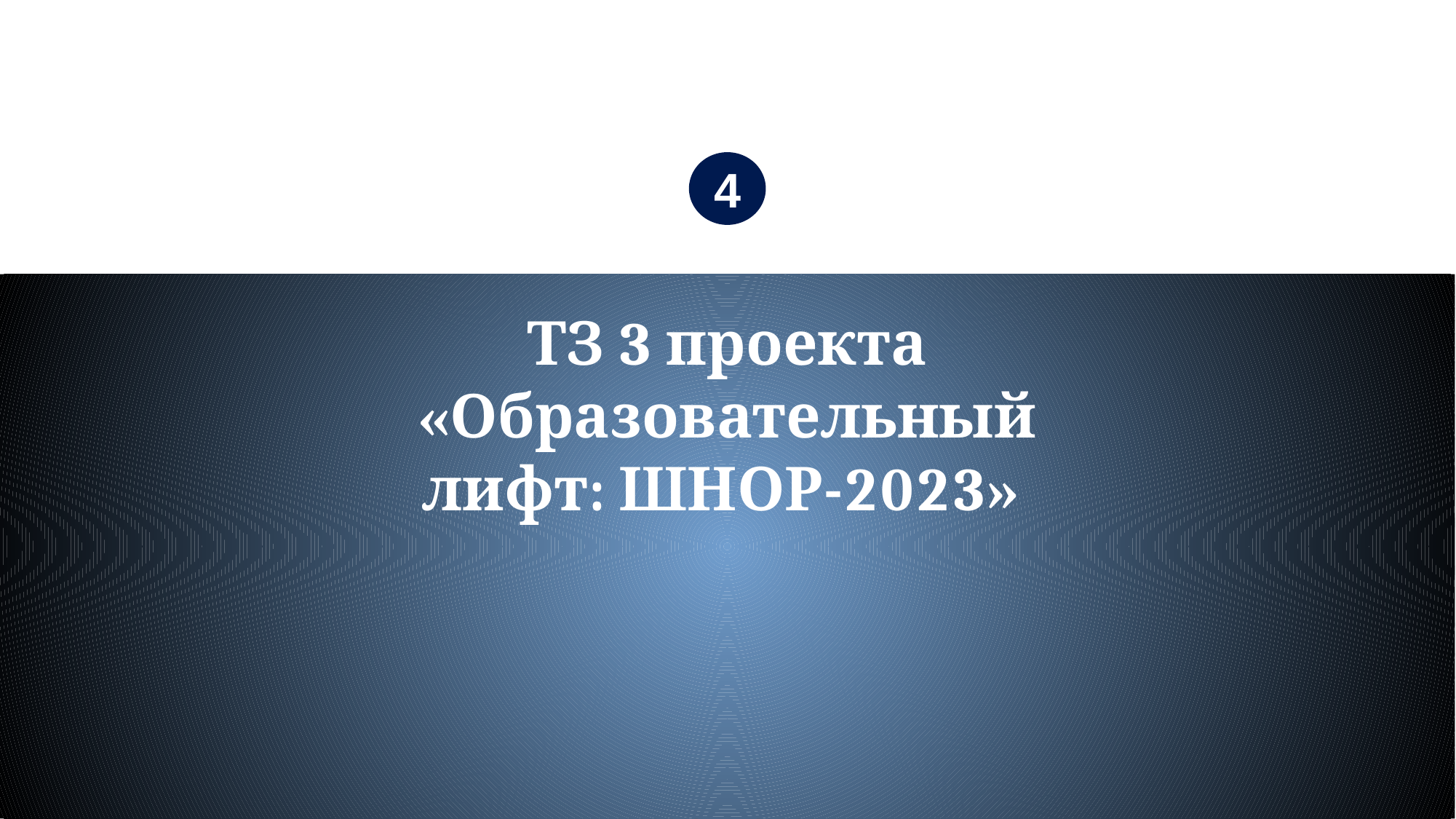

4

ТЗ 3 проекта «Образовательный лифт: ШНОР-2023»